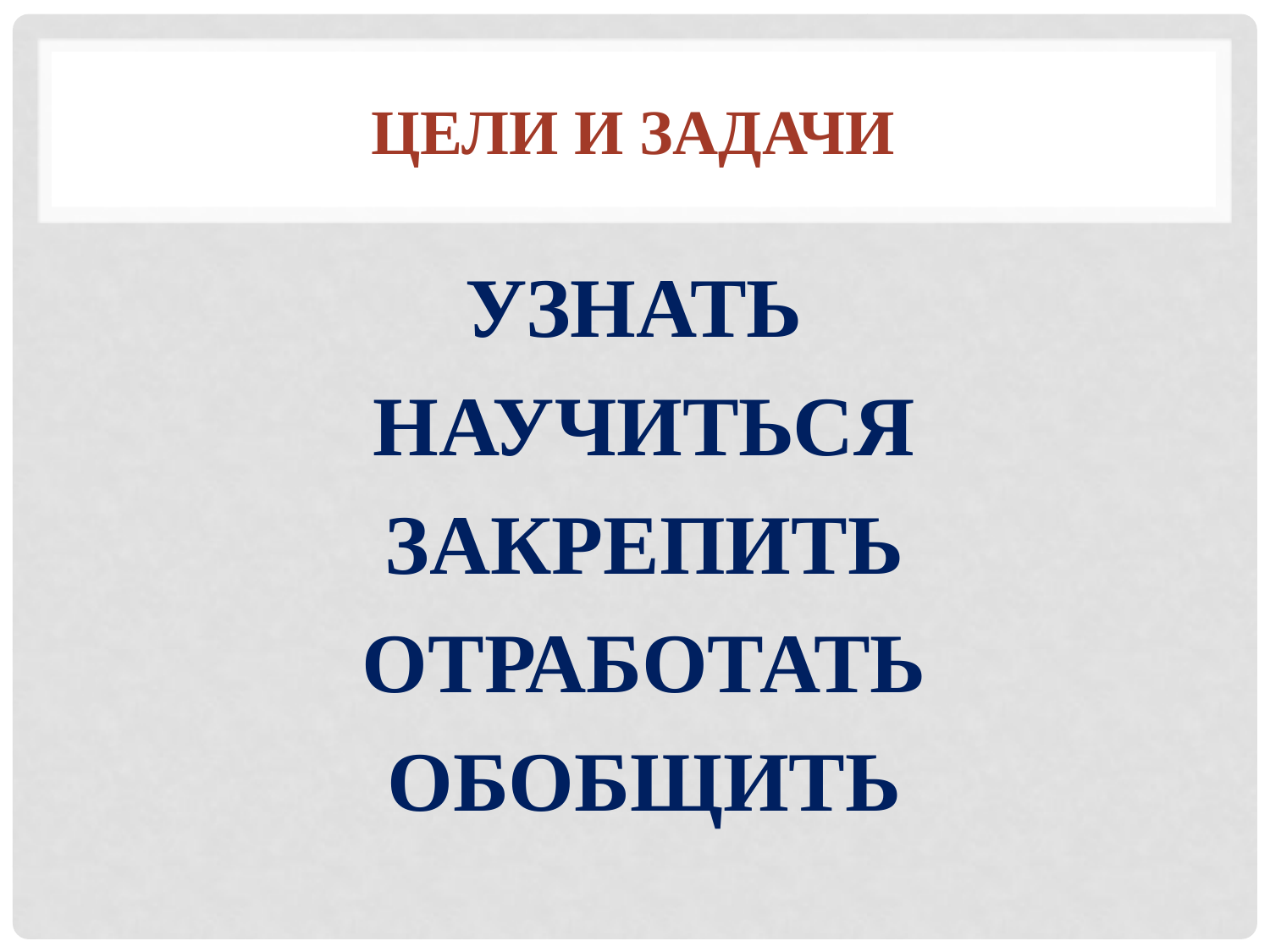

# Цели и задачи
УЗНАТЬ
НАУЧИТЬСЯ
ЗАКРЕПИТЬ
ОТРАБОТАТЬ
ОБОБЩИТЬ